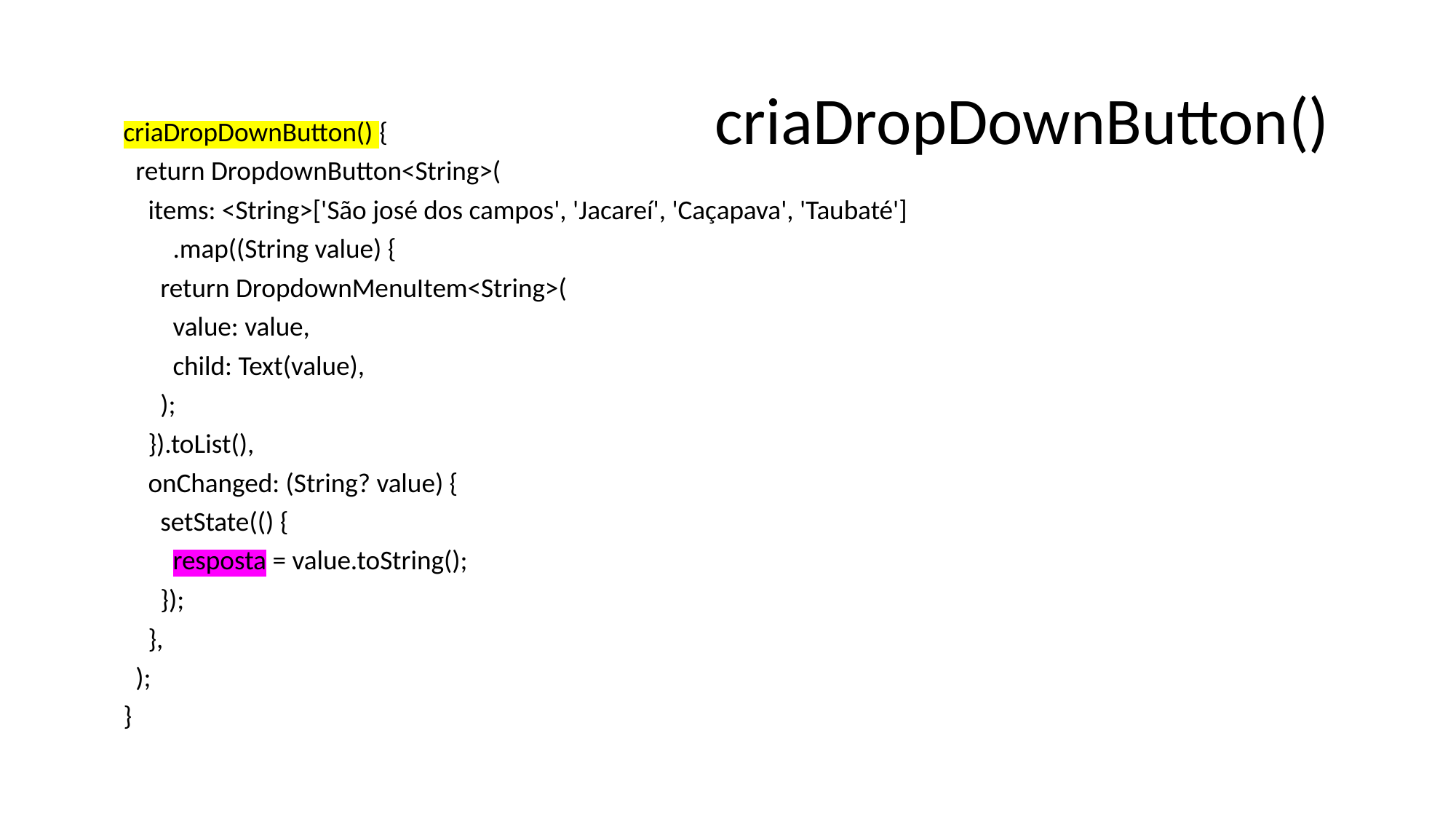

# criaDropDownButton()

  criaDropDownButton() {
    return DropdownButton<String>(
      items: <String>['São josé dos campos', 'Jacareí', 'Caçapava', 'Taubaté']
          .map((String value) {
        return DropdownMenuItem<String>(
          value: value,
          child: Text(value),
        );
      }).toList(),
      onChanged: (String? value) {
        setState(() {
          resposta = value.toString();
        });
      },
    );
  }